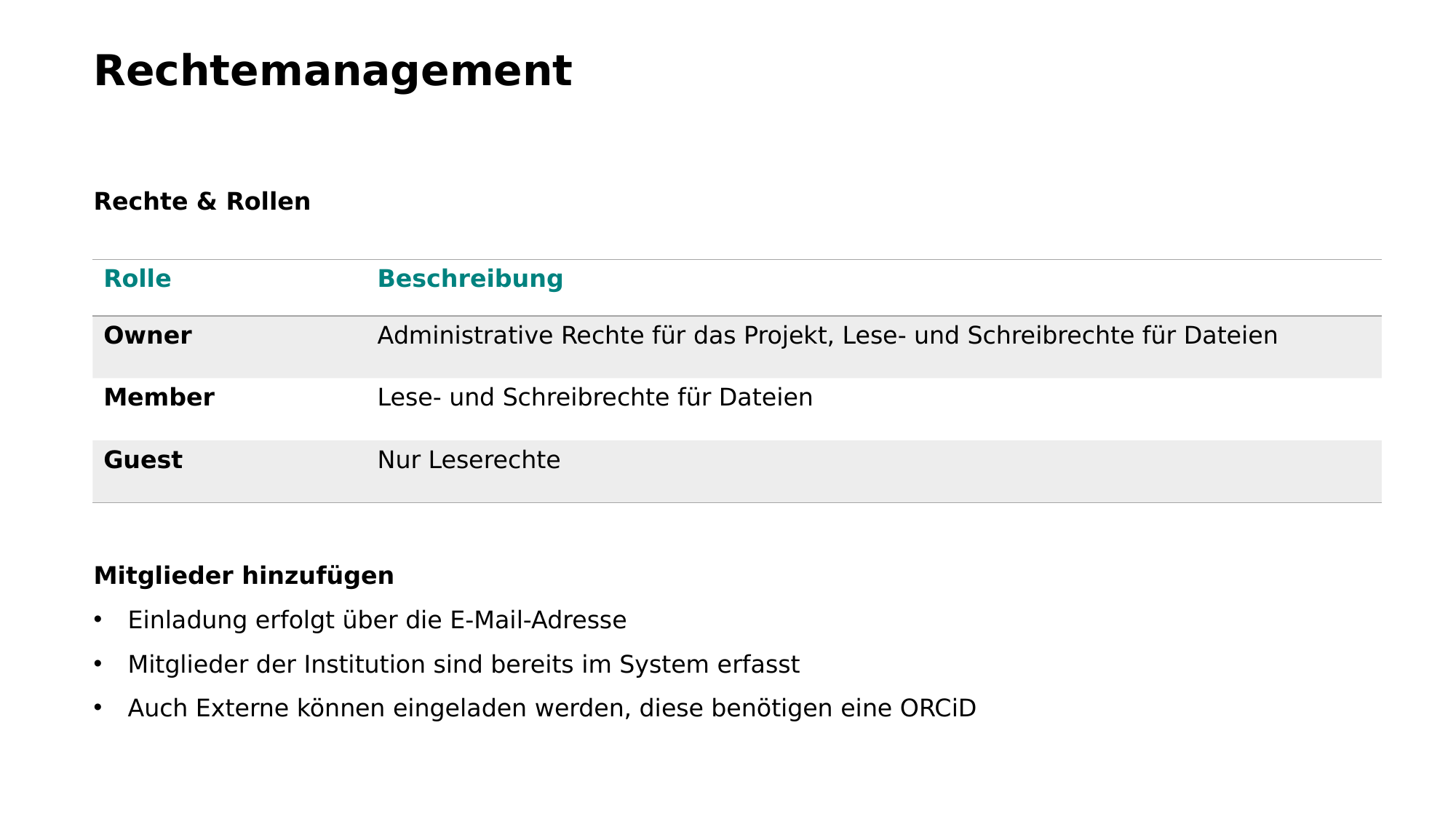

# Rechtemanagement
Rechte & Rollen
| Rolle | Beschreibung |
| --- | --- |
| Owner | Administrative Rechte für das Projekt, Lese- und Schreibrechte für Dateien |
| Member | Lese- und Schreibrechte für Dateien |
| Guest | Nur Leserechte |
Mitglieder hinzufügen
Einladung erfolgt über die E-Mail-Adresse
Mitglieder der Institution sind bereits im System erfasst
Auch Externe können eingeladen werden, diese benötigen eine ORCiD